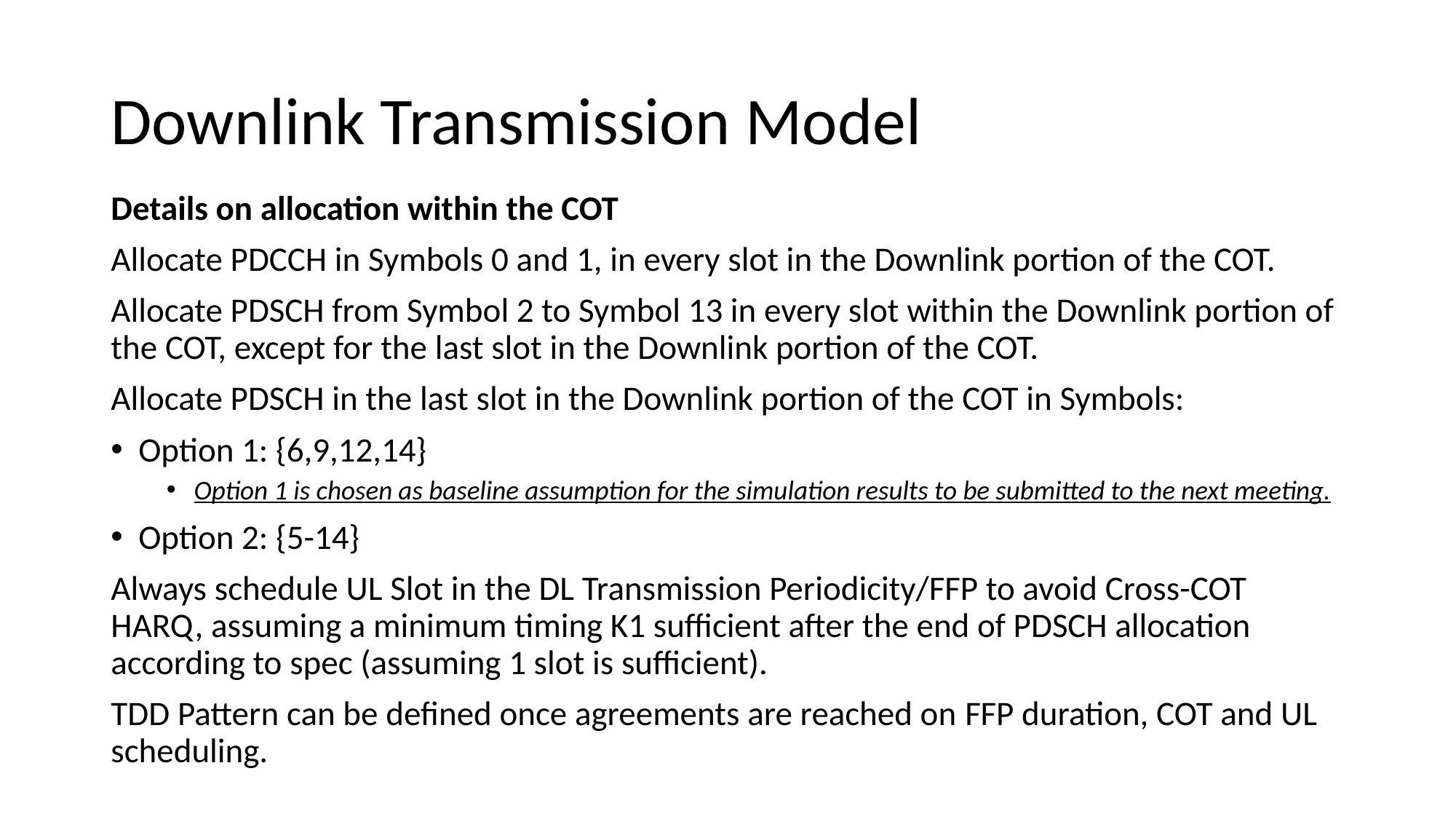

# Downlink Transmission Model
Details on allocation within the COT
Allocate PDCCH in Symbols 0 and 1, in every slot in the Downlink portion of the COT.
Allocate PDSCH from Symbol 2 to Symbol 13 in every slot within the Downlink portion of the COT, except for the last slot in the Downlink portion of the COT.
Allocate PDSCH in the last slot in the Downlink portion of the COT in Symbols:
Option 1: {6,9,12,14}
Option 1 is chosen as baseline assumption for the simulation results to be submitted to the next meeting.
Option 2: {5-14}
Always schedule UL Slot in the DL Transmission Periodicity/FFP to avoid Cross-COT HARQ, assuming a minimum timing K1 sufficient after the end of PDSCH allocation according to spec (assuming 1 slot is sufficient).
TDD Pattern can be defined once agreements are reached on FFP duration, COT and UL scheduling.